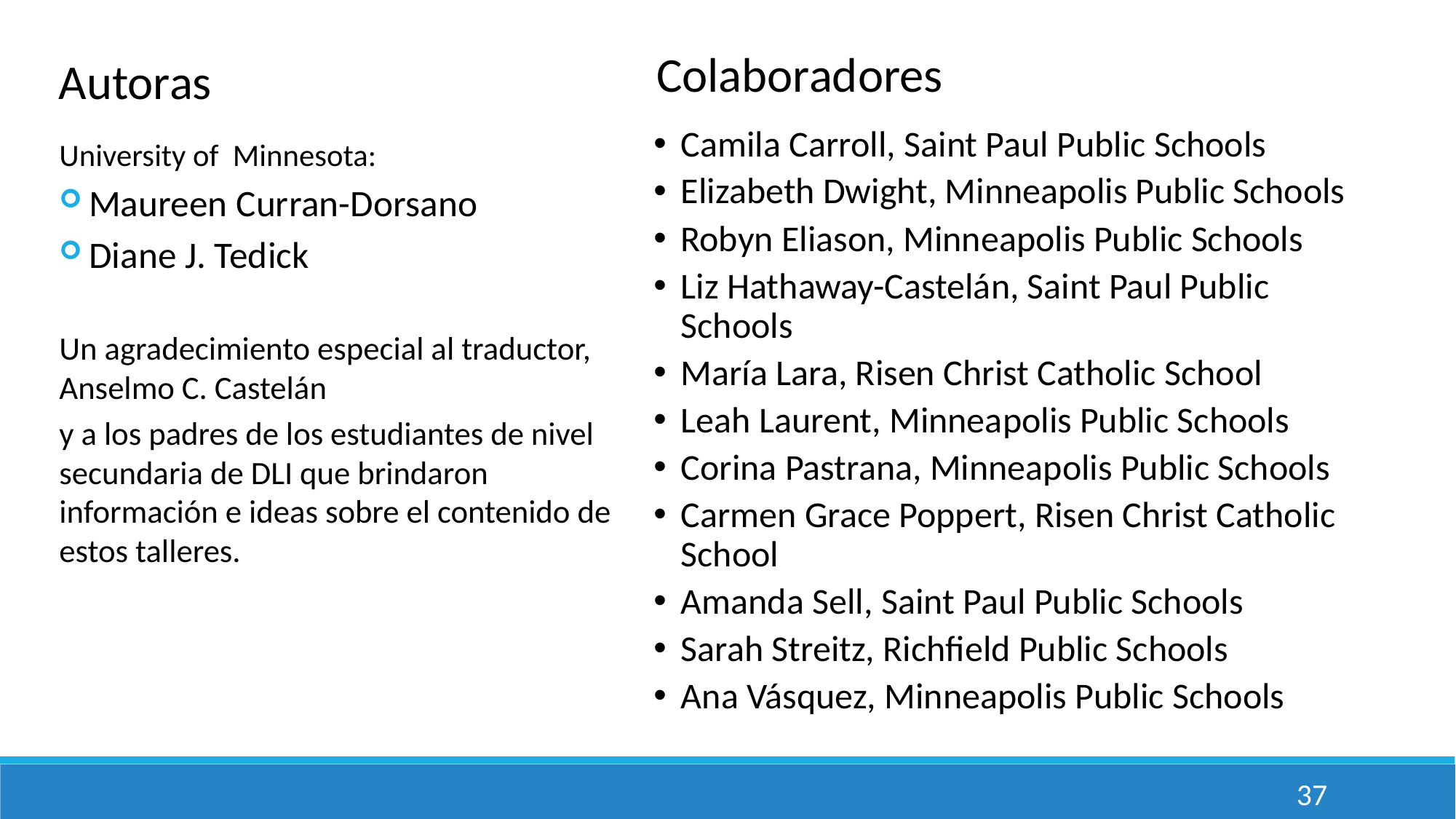

Colaboradores
Autoras
Camila Carroll, Saint Paul Public Schools
Elizabeth Dwight, Minneapolis Public Schools
Robyn Eliason, Minneapolis Public Schools
Liz Hathaway-Castelán, Saint Paul Public Schools
María Lara, Risen Christ Catholic School
Leah Laurent, Minneapolis Public Schools
Corina Pastrana, Minneapolis Public Schools
Carmen Grace Poppert, Risen Christ Catholic School
Amanda Sell, Saint Paul Public Schools
Sarah Streitz, Richfield Public Schools
Ana Vásquez, Minneapolis Public Schools

University of  Minnesota:
Maureen Curran-Dorsano
Diane J. Tedick

Un agradecimiento especial al traductor, Anselmo C. Castelán
y a los padres de los estudiantes de nivel secundaria de DLI que brindaron información e ideas sobre el contenido de estos talleres.

37